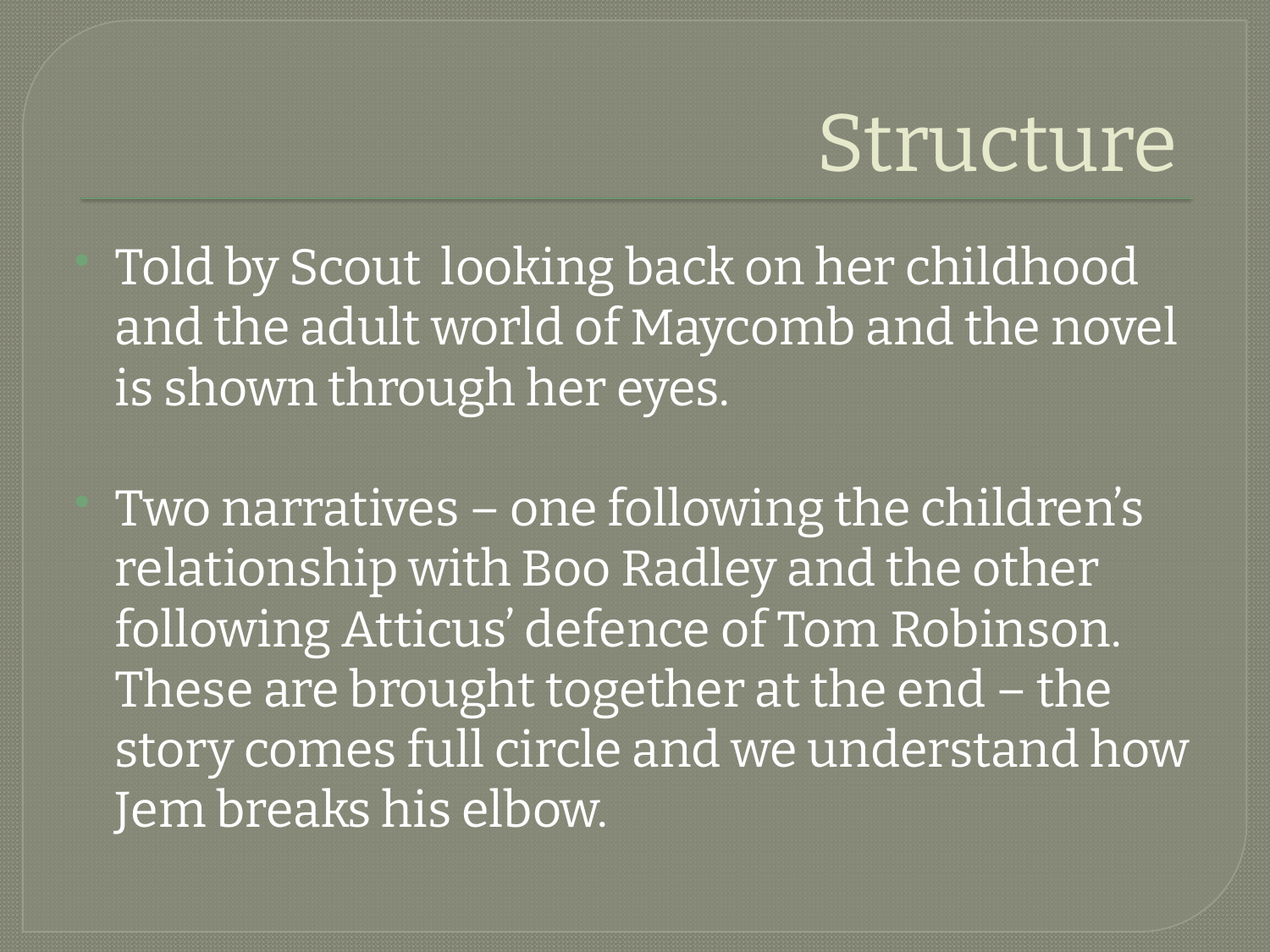

# Structure
Told by Scout  looking back on her childhood and the adult world of Maycomb and the novel is shown through her eyes.

Two narratives – one following the children’s relationship with Boo Radley and the other following Atticus’ defence of Tom Robinson. These are brought together at the end – the story comes full circle and we understand how Jem breaks his elbow.